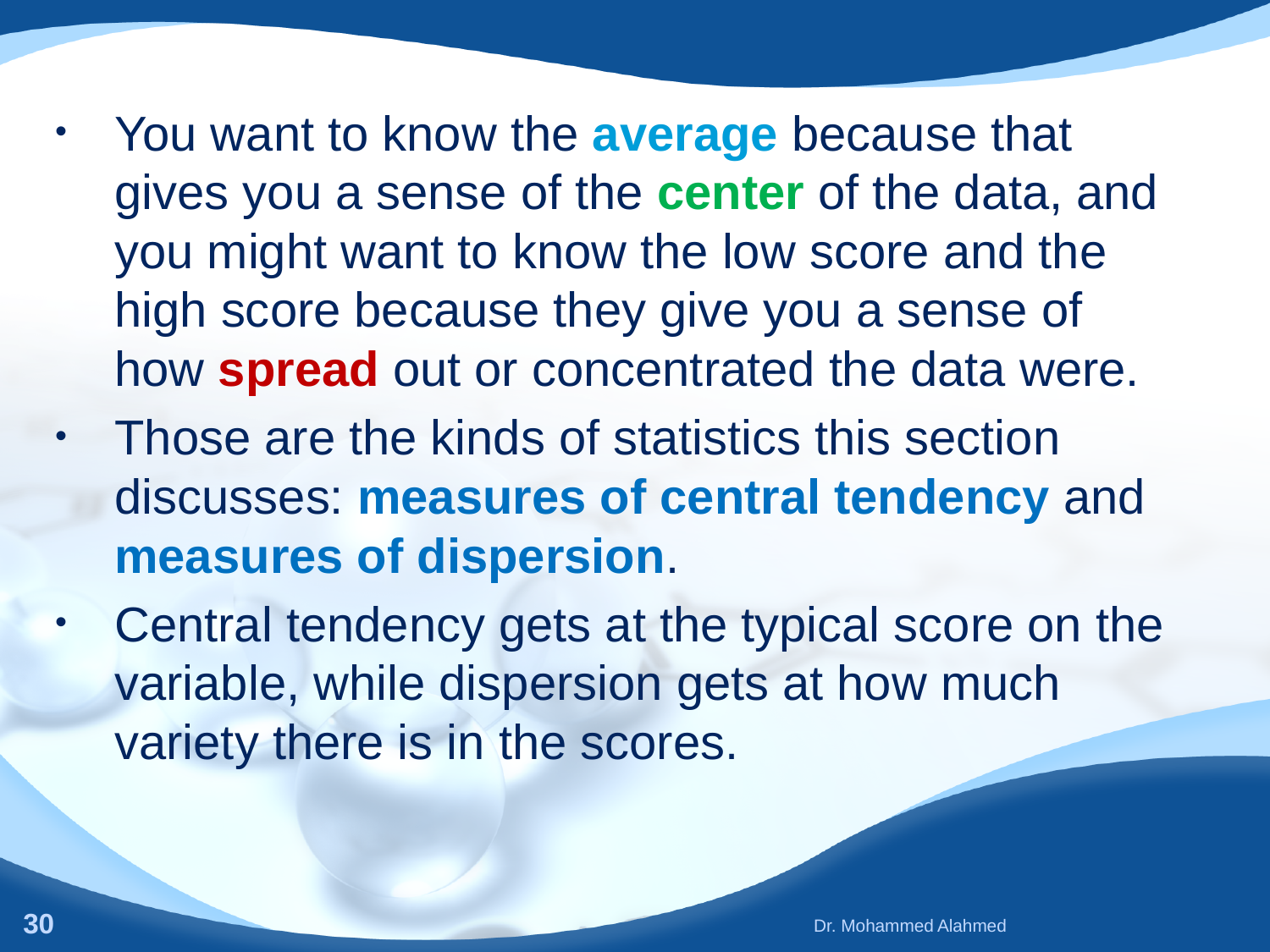

You want to know the average because that gives you a sense of the center of the data, and you might want to know the low score and the high score because they give you a sense of how spread out or concentrated the data were.
Those are the kinds of statistics this section discusses: measures of central tendency and measures of dispersion.
Central tendency gets at the typical score on the variable, while dispersion gets at how much variety there is in the scores.
30
Dr. Mohammed Alahmed